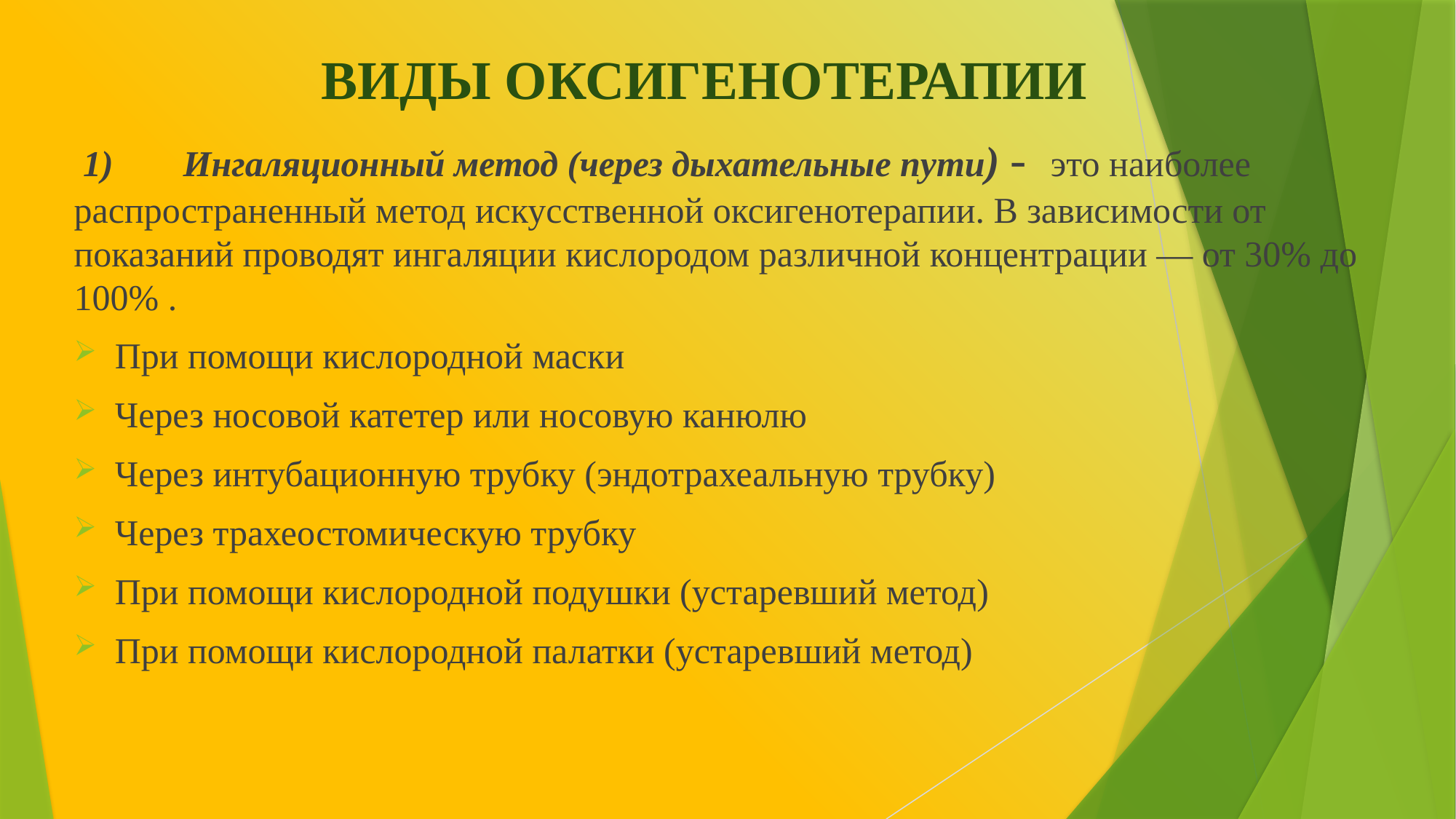

# ВИДЫ ОКСИГЕНОТЕРАПИИ
 1)	Ингаляционный метод (через дыхательные пути) -  это наиболее распространенный метод искусственной оксигенотерапии. В зависимости от показаний проводят ингаляции кислородом различной концентрации — от 30% до 100% .
При помощи кислородной маски
Через носовой катетер или носовую канюлю
Через интубационную трубку (эндотрахеальную трубку)
Через трахеостомическую трубку
При помощи кислородной подушки (устаревший метод)
При помощи кислородной палатки (устаревший метод)